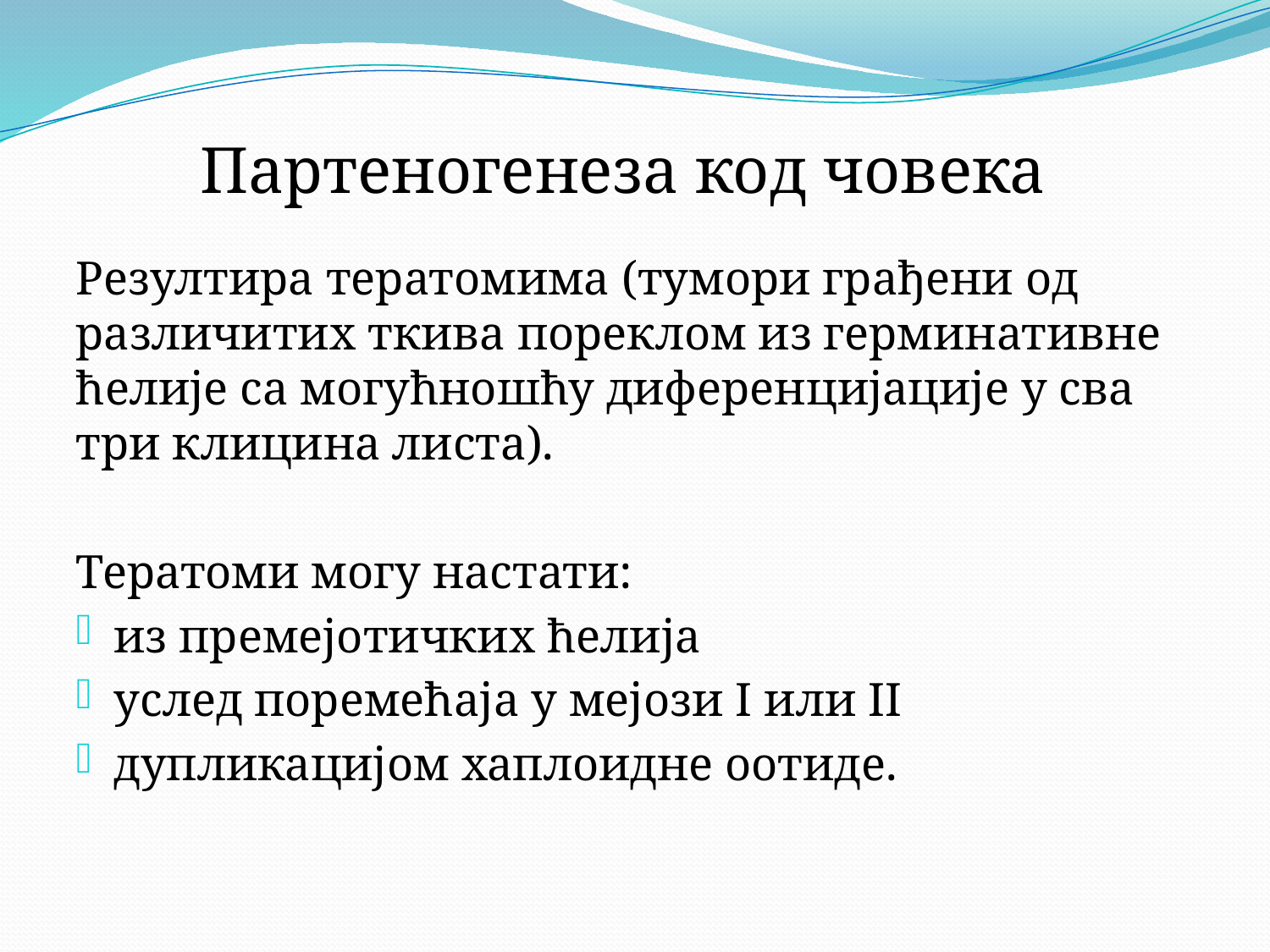

# Партеногенеза код човека
Резултира тератомима (тумори грађени од различитих ткива пореклом из герминативне ћелије са могућношћу диференцијације у сва три клицина листа).

Тератоми могу настати:
из премејотичких ћелија
услед поремећаја у мејози I или II
дупликацијом хаплоидне оотиде.